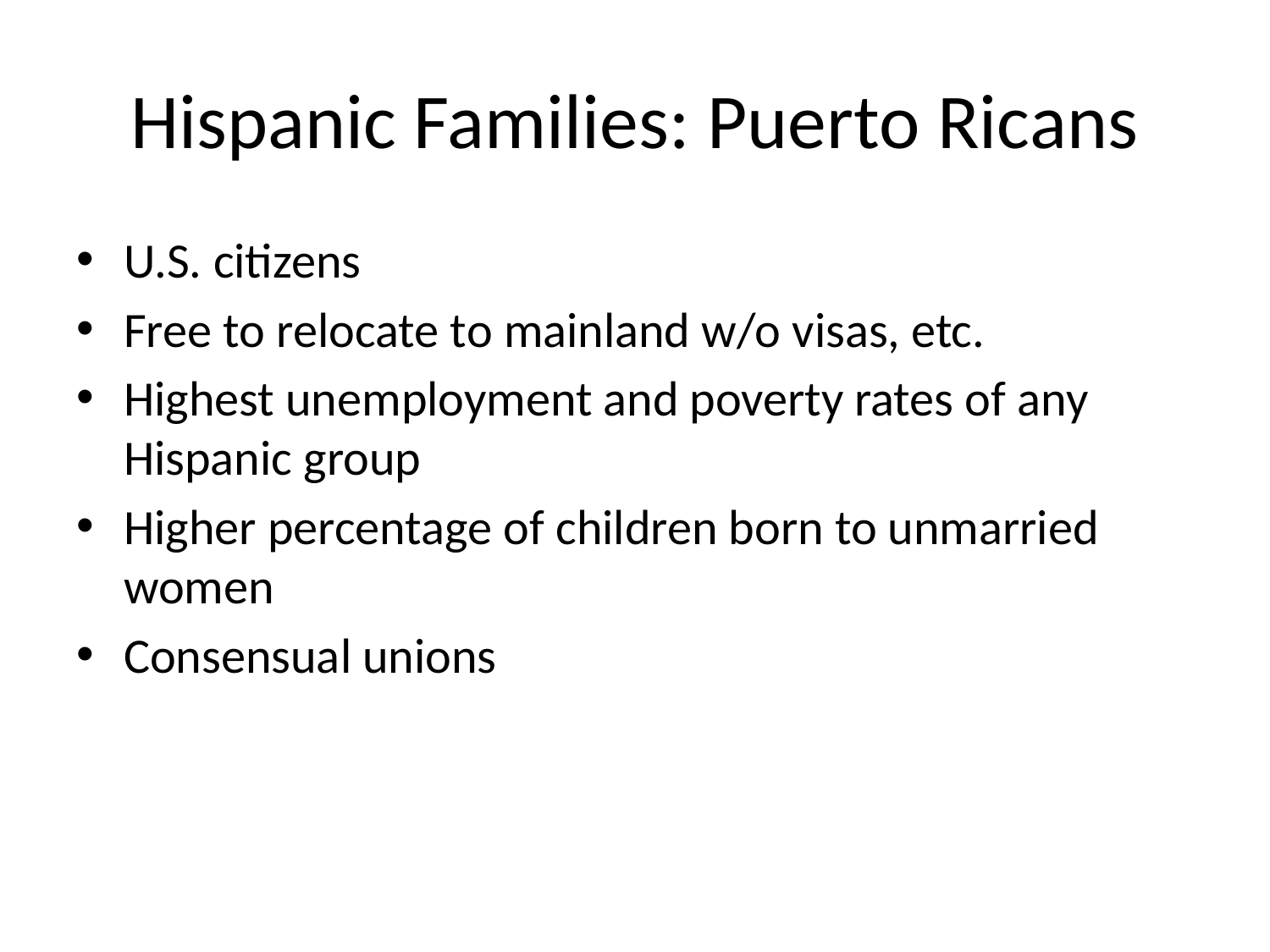

# Hispanic Families: Puerto Ricans
U.S. citizens
Free to relocate to mainland w/o visas, etc.
Highest unemployment and poverty rates of any Hispanic group
Higher percentage of children born to unmarried women
Consensual unions